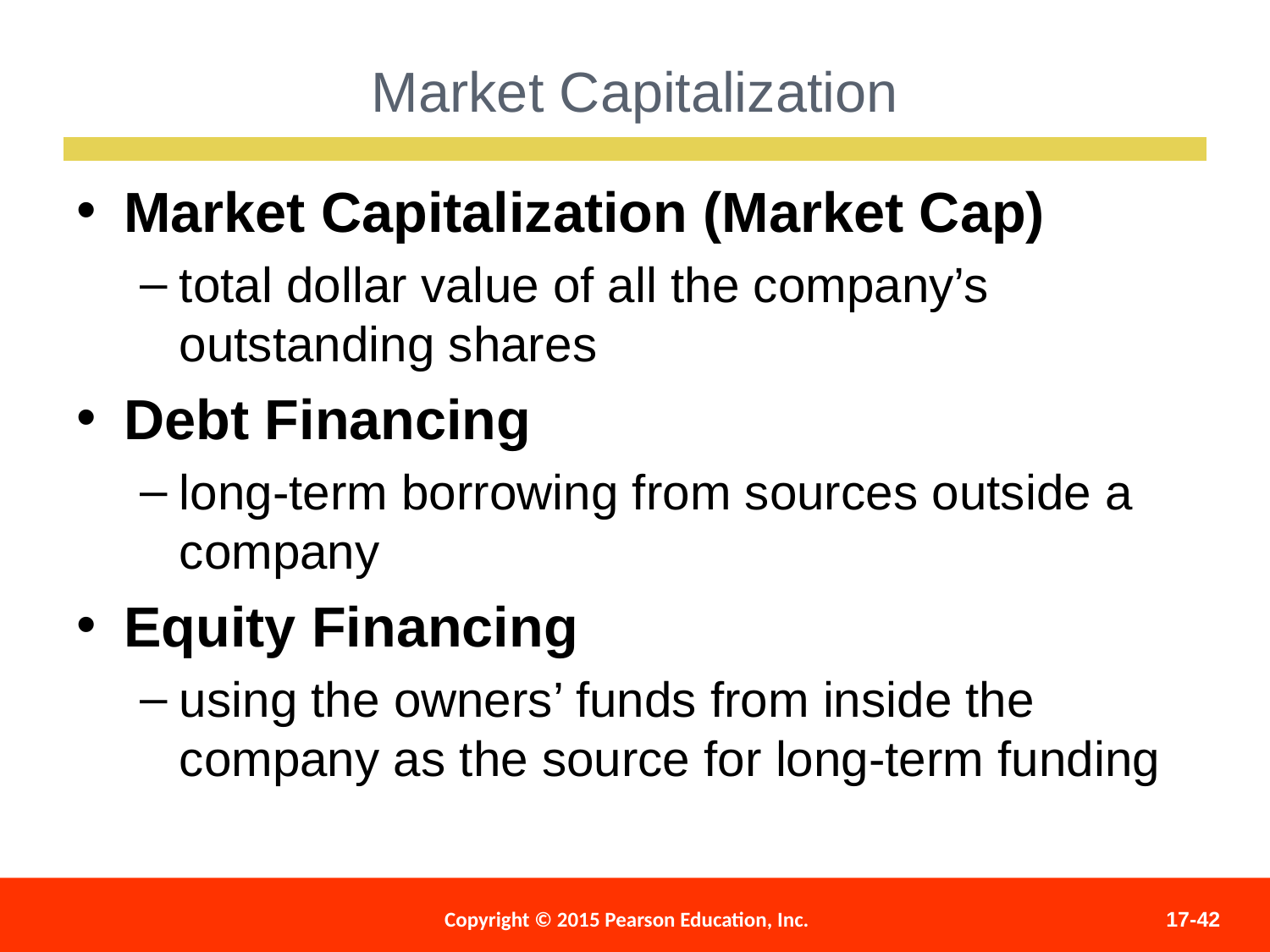

Market Capitalization
Market Capitalization (Market Cap)
total dollar value of all the company’s outstanding shares
Debt Financing
long-term borrowing from sources outside a company
Equity Financing
using the owners’ funds from inside the company as the source for long-term funding